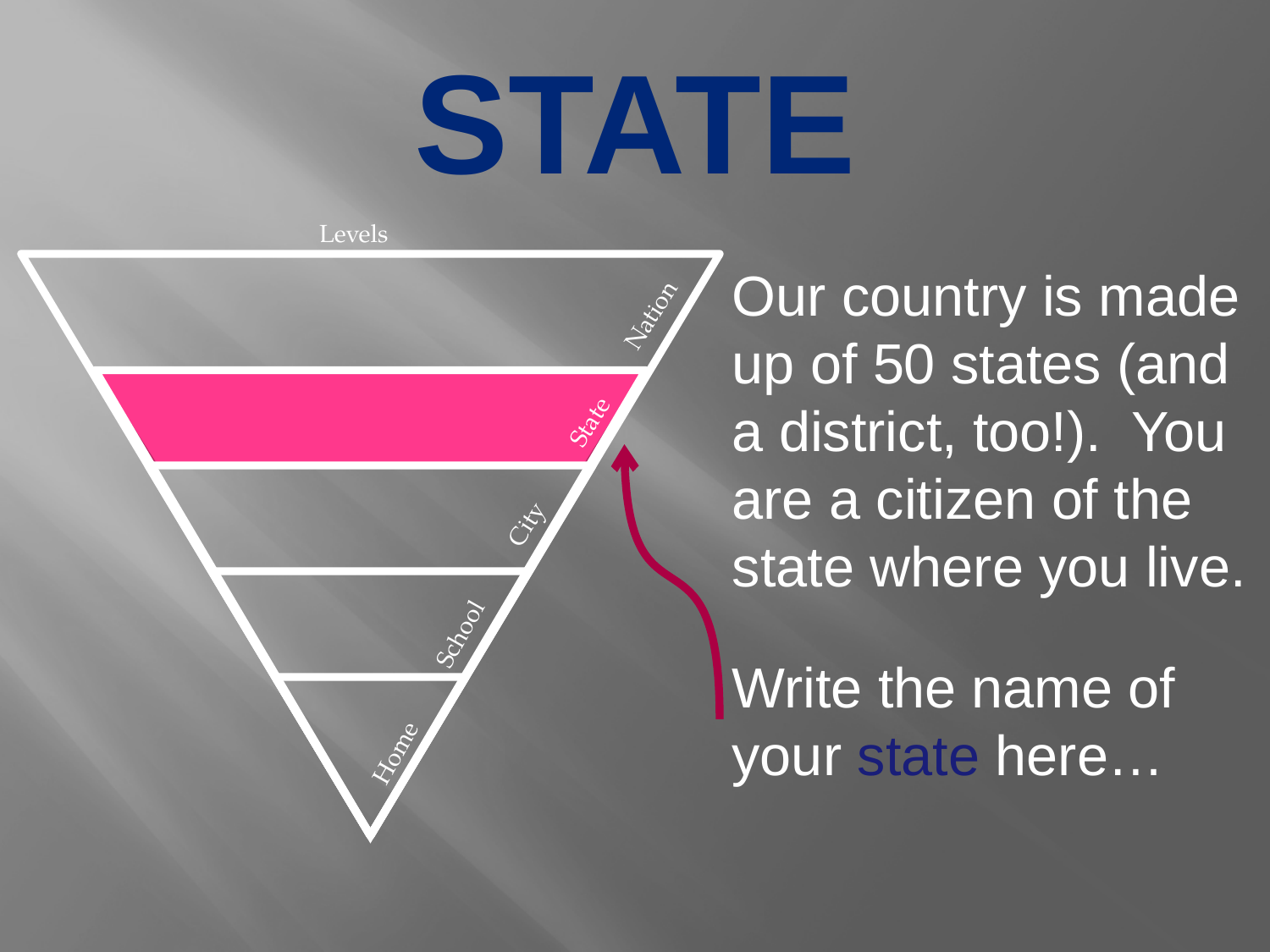

# STATE
Levels

Our country is made up of 50 states (and a district, too!).  You are a citizen of the state where you live.
Nation

State

City

School
Write the name of your state here…

Home